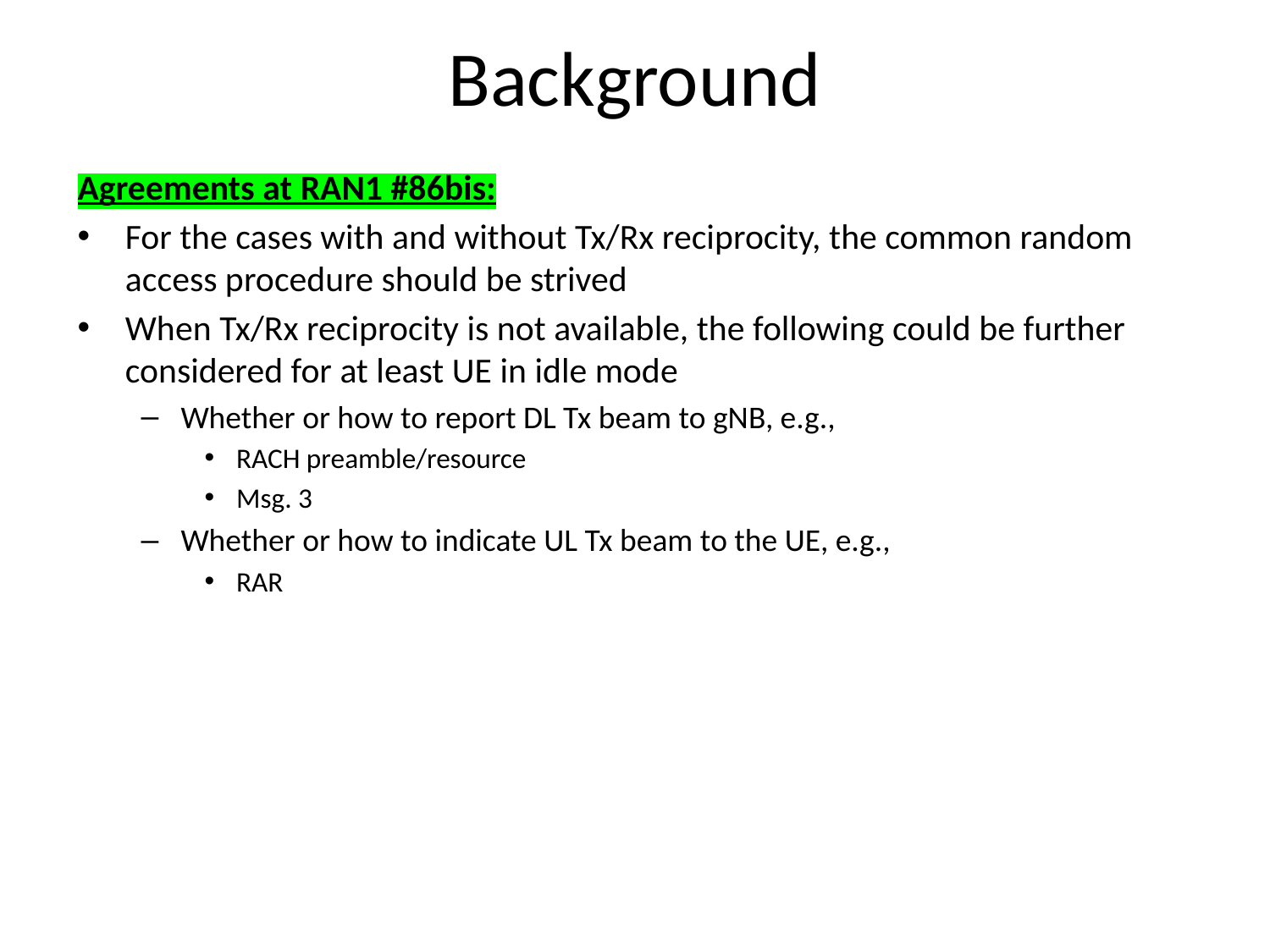

# Background
Agreements at RAN1 #86bis:
For the cases with and without Tx/Rx reciprocity, the common random access procedure should be strived
When Tx/Rx reciprocity is not available, the following could be further considered for at least UE in idle mode
Whether or how to report DL Tx beam to gNB, e.g.,
RACH preamble/resource
Msg. 3
Whether or how to indicate UL Tx beam to the UE, e.g.,
RAR